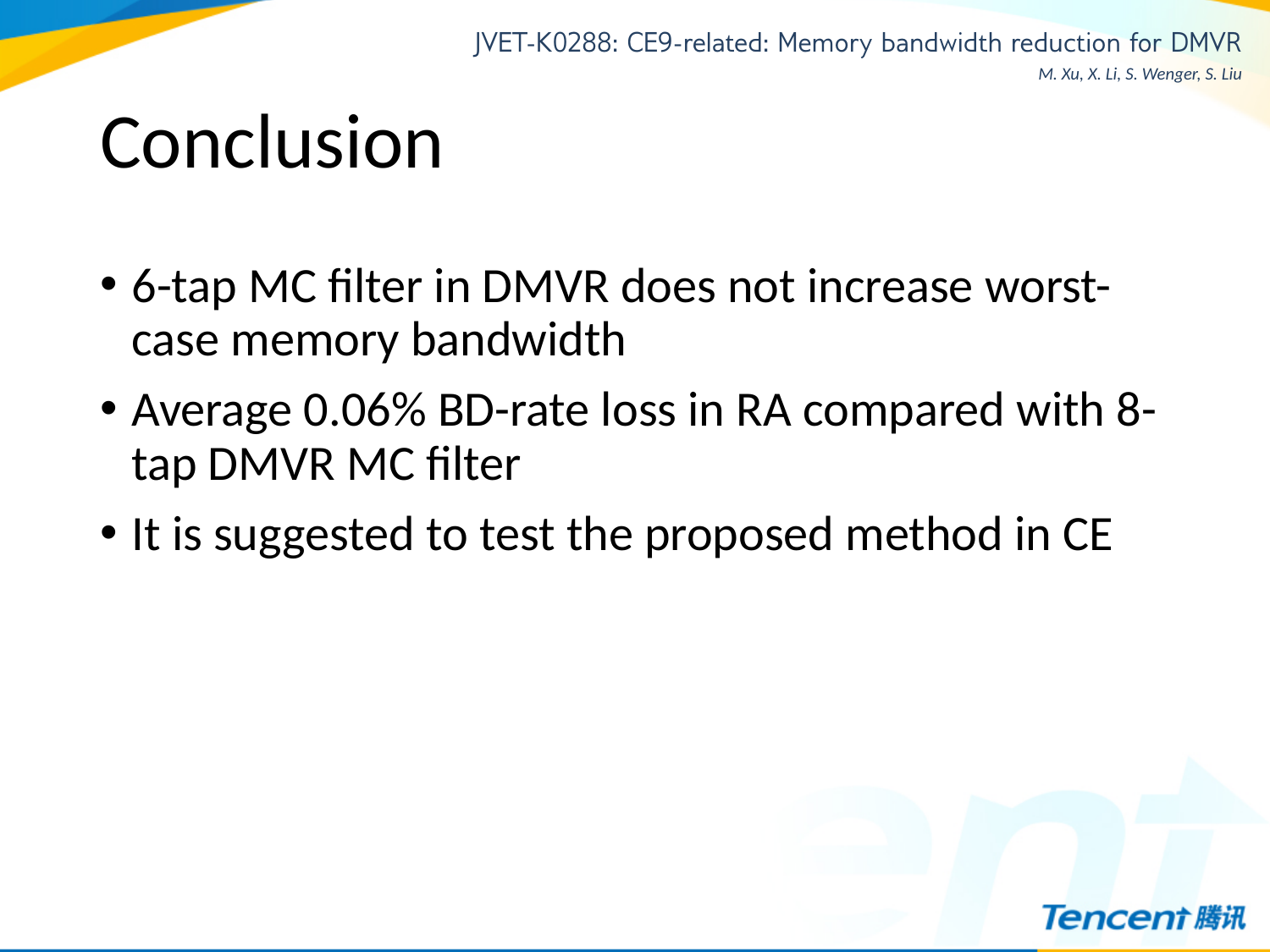

# Conclusion
6-tap MC filter in DMVR does not increase worst-case memory bandwidth
Average 0.06% BD-rate loss in RA compared with 8-tap DMVR MC filter
It is suggested to test the proposed method in CE